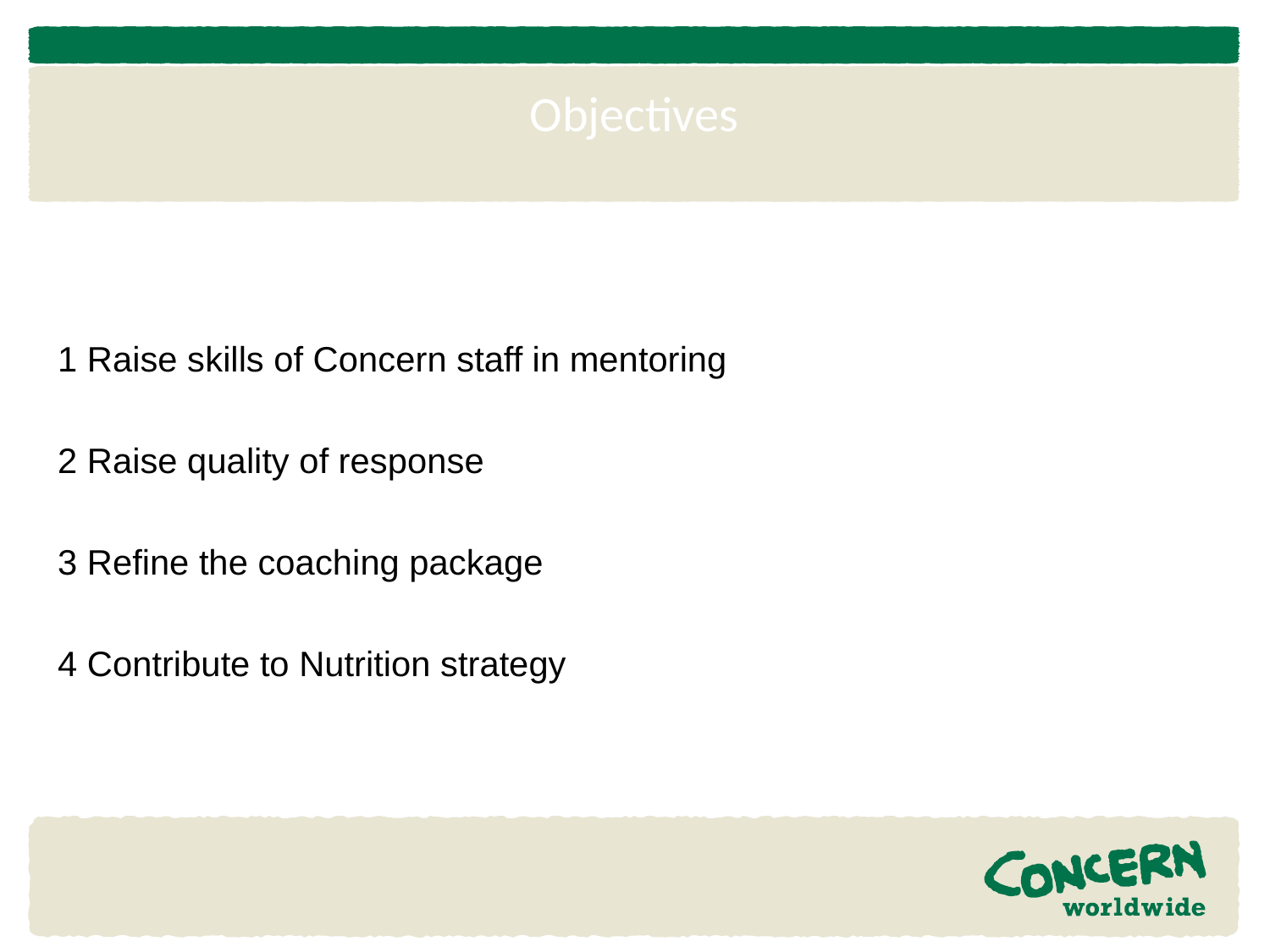

# Objectives
1 Raise skills of Concern staff in mentoring

2 Raise quality of response

3 Refine the coaching package

4 Contribute to Nutrition strategy